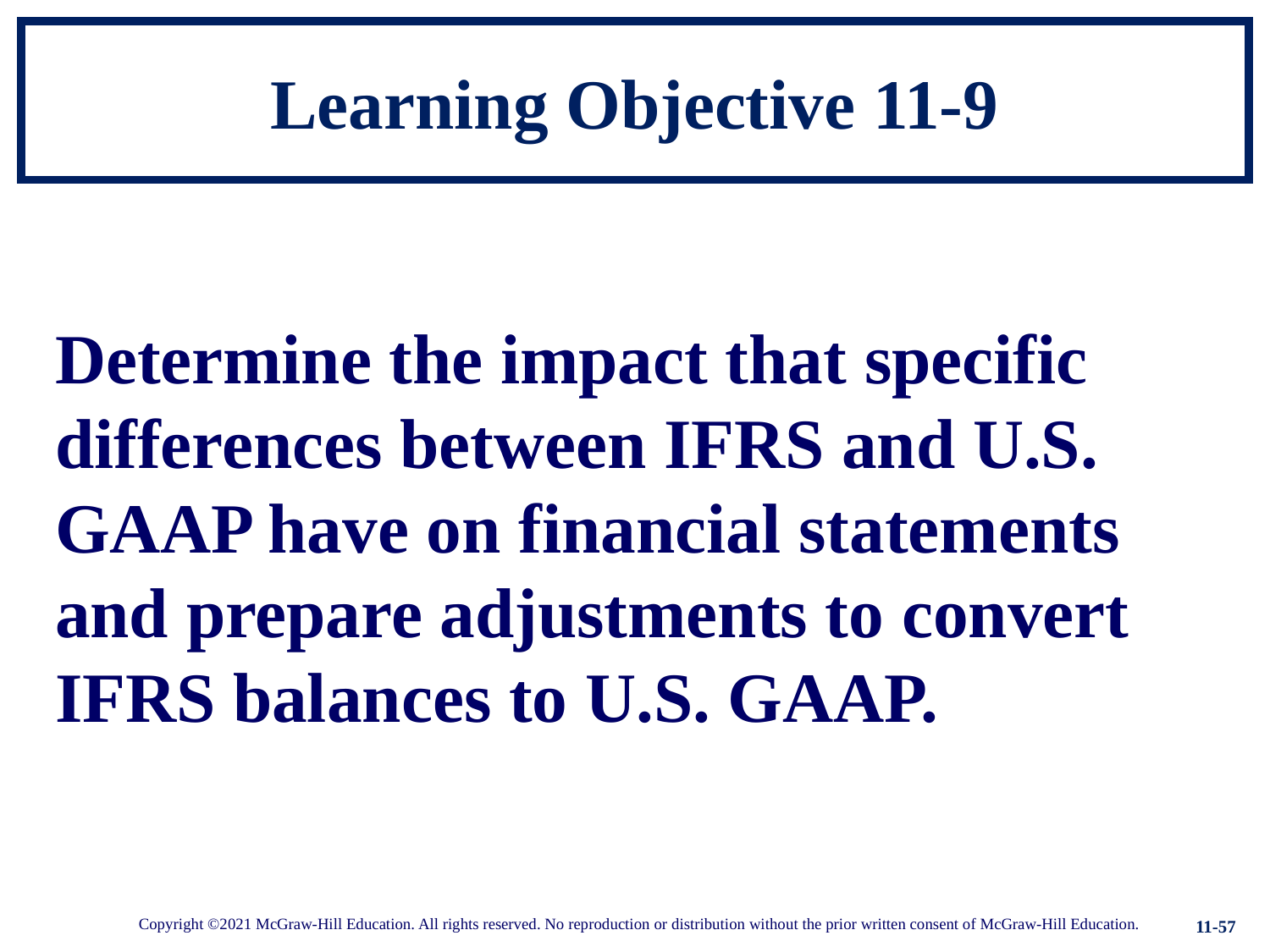

# Learning Objective 11-9

Determine the impact that specific differences between IFRS and U.S. GAAP have on financial statements and prepare adjustments to convert IFRS balances to U.S. GAAP.

11-57
Copyright ©2021 McGraw-Hill Education. All rights reserved. No reproduction or distribution without the prior written consent of McGraw-Hill Education.